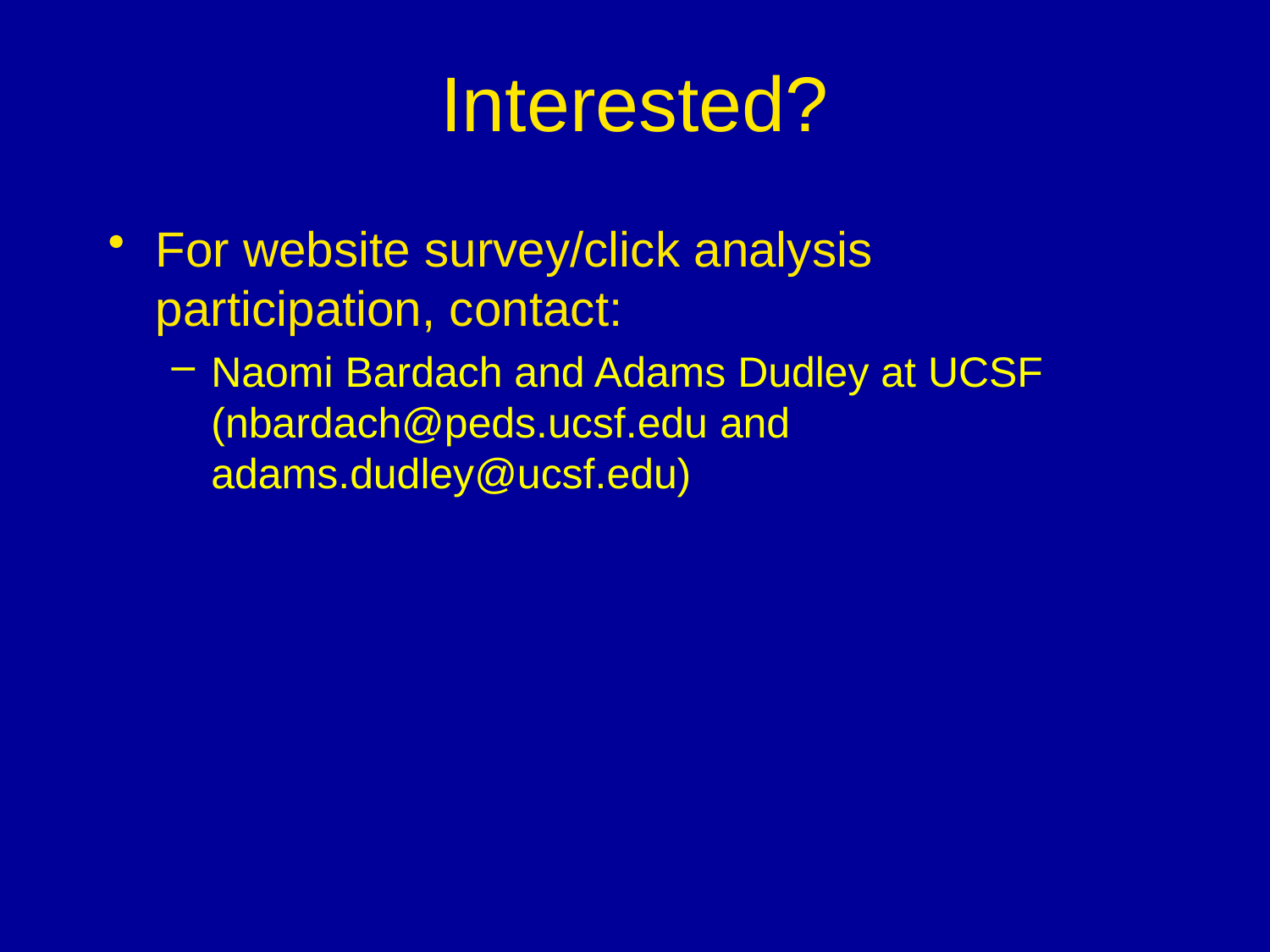

Interested?
For website survey/click analysis participation, contact:
Naomi Bardach and Adams Dudley at UCSF (nbardach@peds.ucsf.edu and adams.dudley@ucsf.edu)